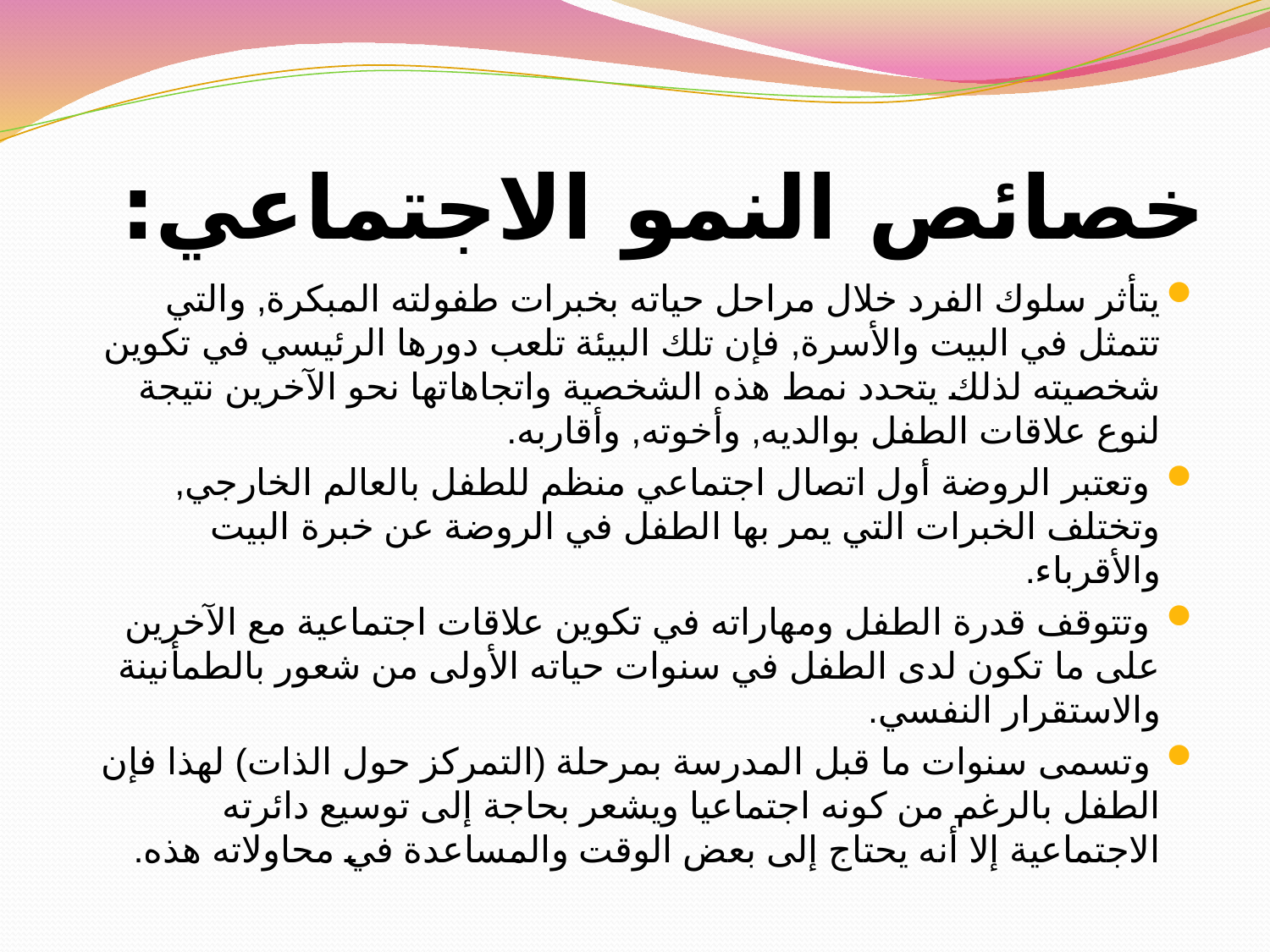

# خصائص النمو الاجتماعي:
يتأثر سلوك الفرد خلال مراحل حياته بخبرات طفولته المبكرة, والتي تتمثل في البيت والأسرة, فإن تلك البيئة تلعب دورها الرئيسي في تكوين شخصيته لذلك يتحدد نمط هذه الشخصية واتجاهاتها نحو الآخرين نتيجة لنوع علاقات الطفل بوالديه, وأخوته, وأقاربه.
 وتعتبر الروضة أول اتصال اجتماعي منظم للطفل بالعالم الخارجي, وتختلف الخبرات التي يمر بها الطفل في الروضة عن خبرة البيت والأقرباء.
 وتتوقف قدرة الطفل ومهاراته في تكوين علاقات اجتماعية مع الآخرين على ما تكون لدى الطفل في سنوات حياته الأولى من شعور بالطمأنينة والاستقرار النفسي.
 وتسمى سنوات ما قبل المدرسة بمرحلة (التمركز حول الذات) لهذا فإن الطفل بالرغم من كونه اجتماعيا ويشعر بحاجة إلى توسيع دائرته الاجتماعية إلا أنه يحتاج إلى بعض الوقت والمساعدة في محاولاته هذه.